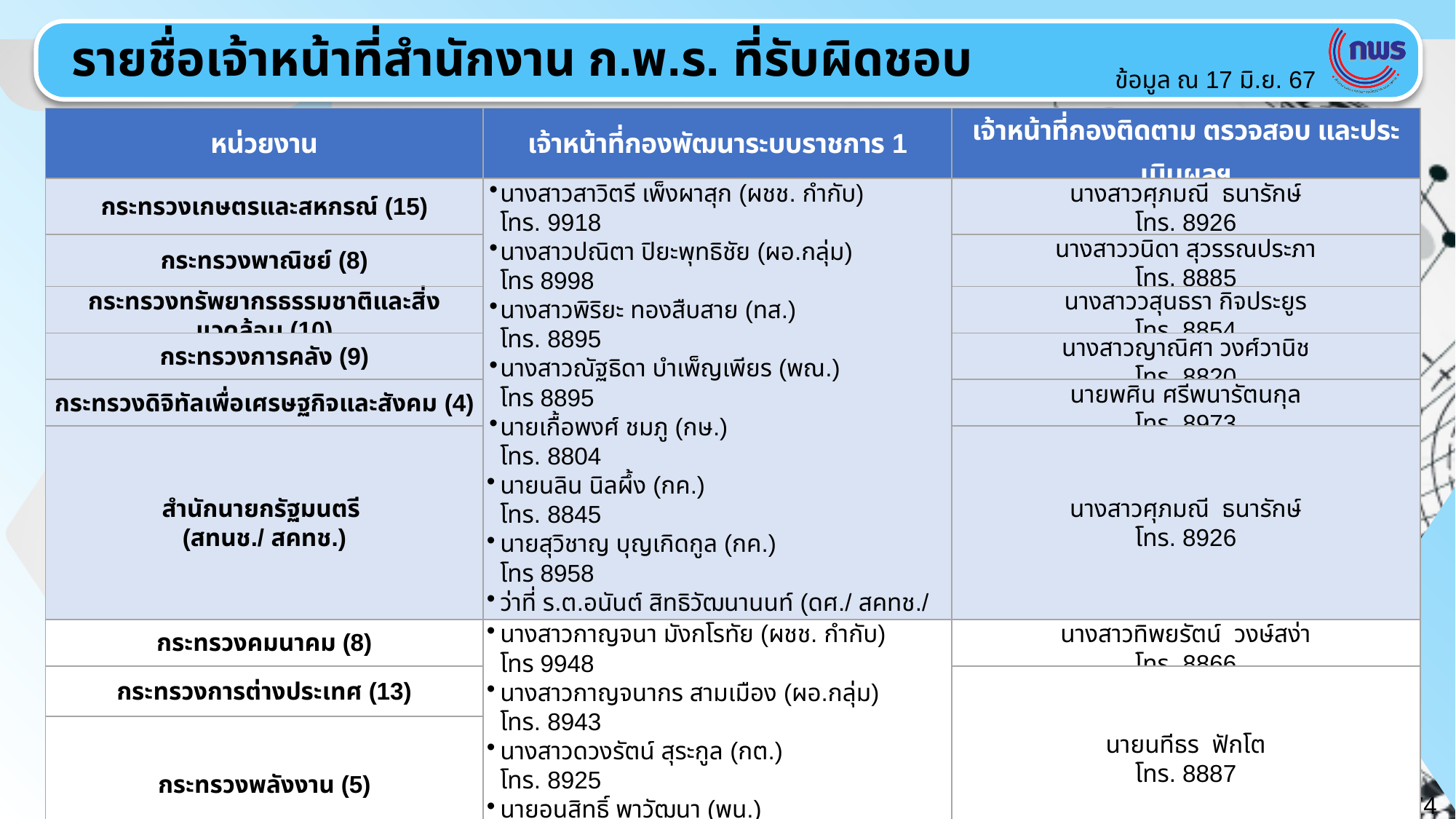

รายชื่อเจ้าหน้าที่สำนักงาน ก.พ.ร. ที่รับผิดชอบ
ข้อมูล ณ 17 มิ.ย. 67
| หน่วยงาน | เจ้าหน้าที่กองพัฒนาระบบราชการ 1 | เจ้าหน้าที่กองติดตาม ตรวจสอบ และประเมินผลฯ |
| --- | --- | --- |
| กระทรวงเกษตรและสหกรณ์ (15) | นางสาวสาวิตรี เพ็งผาสุก (ผชช. กำกับ) โทร. 9918 นางสาวปณิตา ปิยะพุทธิชัย (ผอ.กลุ่ม) โทร 8998 นางสาวพิริยะ ทองสืบสาย (ทส.) โทร. 8895 นางสาวณัฐธิดา บำเพ็ญเพียร (พณ.) โทร 8895 นายเกื้อพงศ์ ชมภู (กษ.) โทร. 8804 นายนลิน นิลผึ้ง (กค.) โทร. 8845 นายสุวิชาญ บุญเกิดกูล (กค.) โทร 8958 ว่าที่ ร.ต.อนันต์ สิทธิวัฒนานนท์ (ดศ./ สคทช./ สทนช.) โทร. 8960 นางสาวปัญจพร ประสงค์กิจ โทร 8949 | นางสาวศุภมณี ธนารักษ์ โทร. 8926 |
| กระทรวงพาณิชย์ (8) |  | นางสาววนิดา สุวรรณประภา โทร. 8885 |
| กระทรวงทรัพยากรธรรมชาติและสิ่งแวดล้อม (10) |  | นางสาววสุนธรา กิจประยูร โทร. 8854 |
| กระทรวงการคลัง (9) |  | นางสาวญาณิศา วงศ์วานิช โทร. 8820 |
| กระทรวงดิจิทัลเพื่อเศรษฐกิจและสังคม (4) |  | นายพศิน ศรีพนารัตนกุล โทร. 8973 |
| สำนักนายกรัฐมนตรี (สทนช./ สคทช.) |  | นางสาวศุภมณี ธนารักษ์ โทร. 8926 |
| กระทรวงคมนาคม (8) | นางสาวกาญจนา มังกโรทัย (ผชช. กำกับ) โทร 9948 นางสาวกาญจนากร สามเมือง (ผอ.กลุ่ม) โทร. 8943 นางสาวดวงรัตน์ สุระกูล (กต.) โทร. 8925 นายอนุสิทธิ์ พาวัฒนา (พน.) โทร. 8844 นางสาวจุฑารัตน์ ขัตติ (คค.) โทร. 8977 | นางสาวทิพยรัตน์ วงษ์สง่า โทร. 8866 |
| กระทรวงการต่างประเทศ (13) |  | นายนทีธร ฟักโต​ โทร. 8887 |
| กระทรวงพลังงาน (5) |  |  |
74